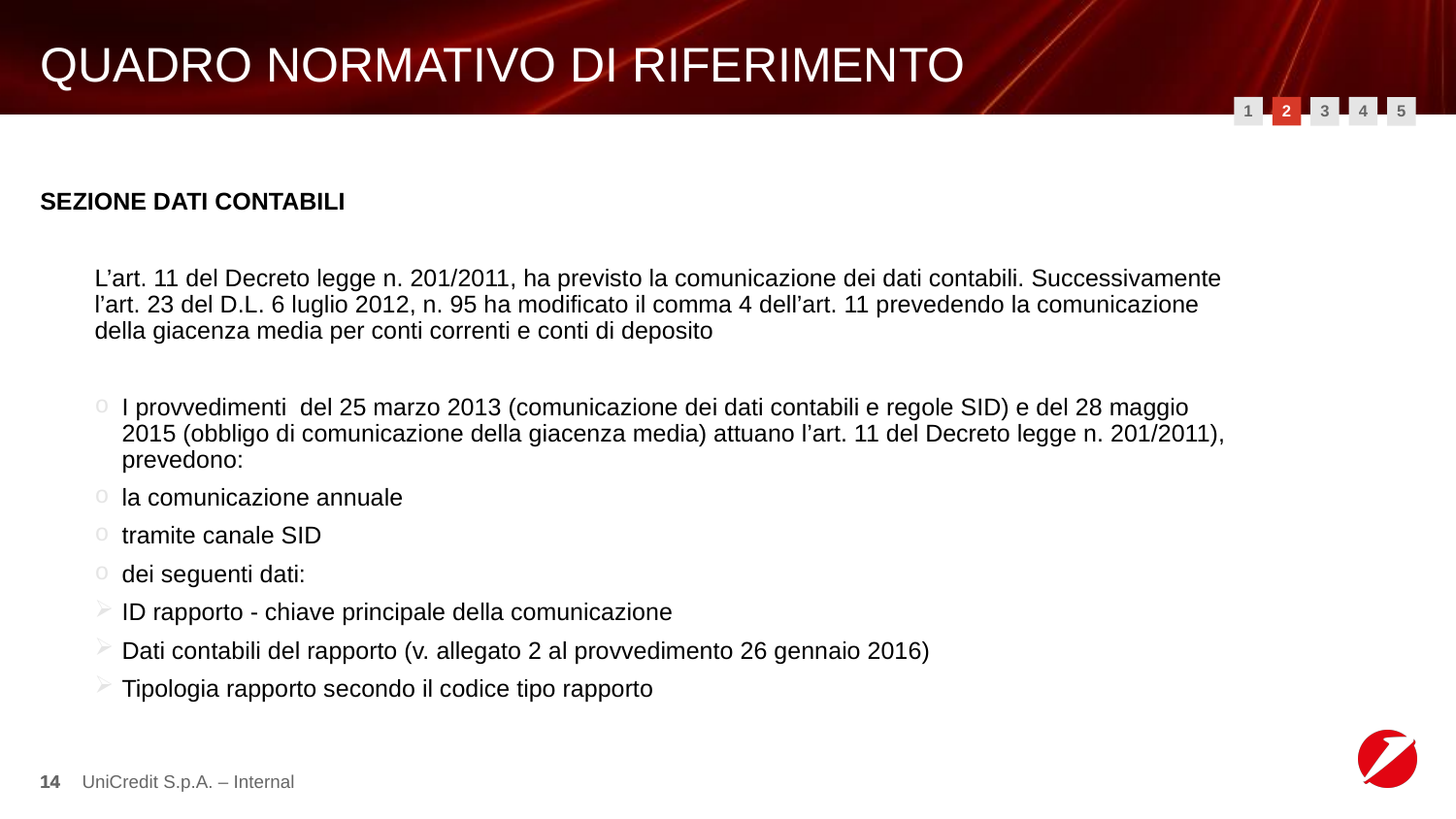

# QUADRO NORMATIVO DI RIFERIMENTO
1
2
4
3
5

SEZIONE DATI CONTABILI

L’art. 11 del Decreto legge n. 201/2011, ha previsto la comunicazione dei dati contabili. Successivamente l’art. 23 del D.L. 6 luglio 2012, n. 95 ha modificato il comma 4 dell’art. 11 prevedendo la comunicazione della giacenza media per conti correnti e conti di deposito

I provvedimenti  del 25 marzo 2013 (comunicazione dei dati contabili e regole SID) e del 28 maggio 2015 (obbligo di comunicazione della giacenza media) attuano l’art. 11 del Decreto legge n. 201/2011), prevedono:
la comunicazione annuale
tramite canale SID
dei seguenti dati:
ID rapporto - chiave principale della comunicazione
Dati contabili del rapporto (v. allegato 2 al provvedimento 26 gennaio 2016)
Tipologia rapporto secondo il codice tipo rapporto

UniCredit S.p.A. – Internal